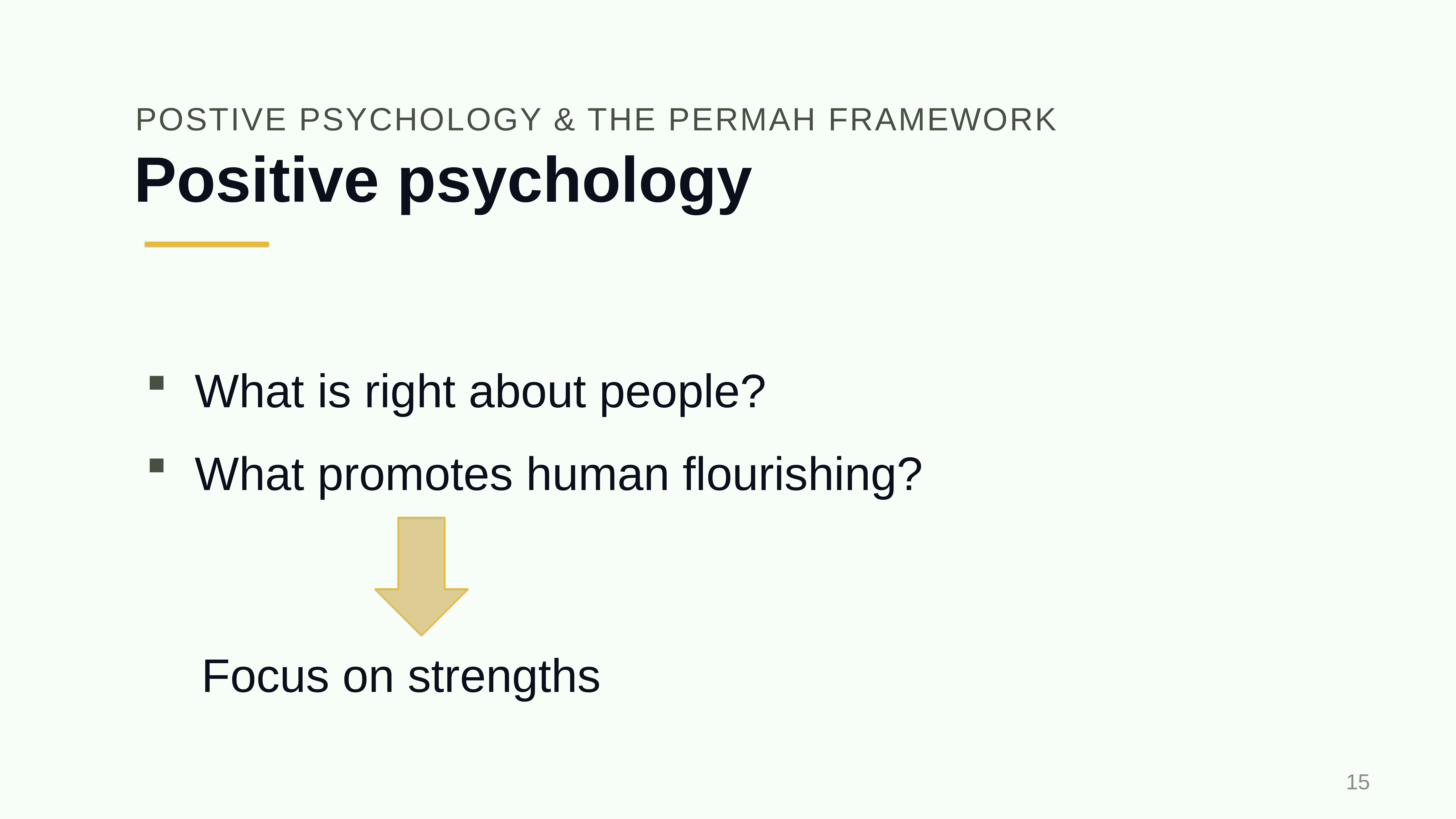

POSTIVE PSYCHOLOGY & THE PERMAH FRAMEWORK
# Positive psychology

What is right about people?
What promotes human flourishing?

Focus on strengths
15